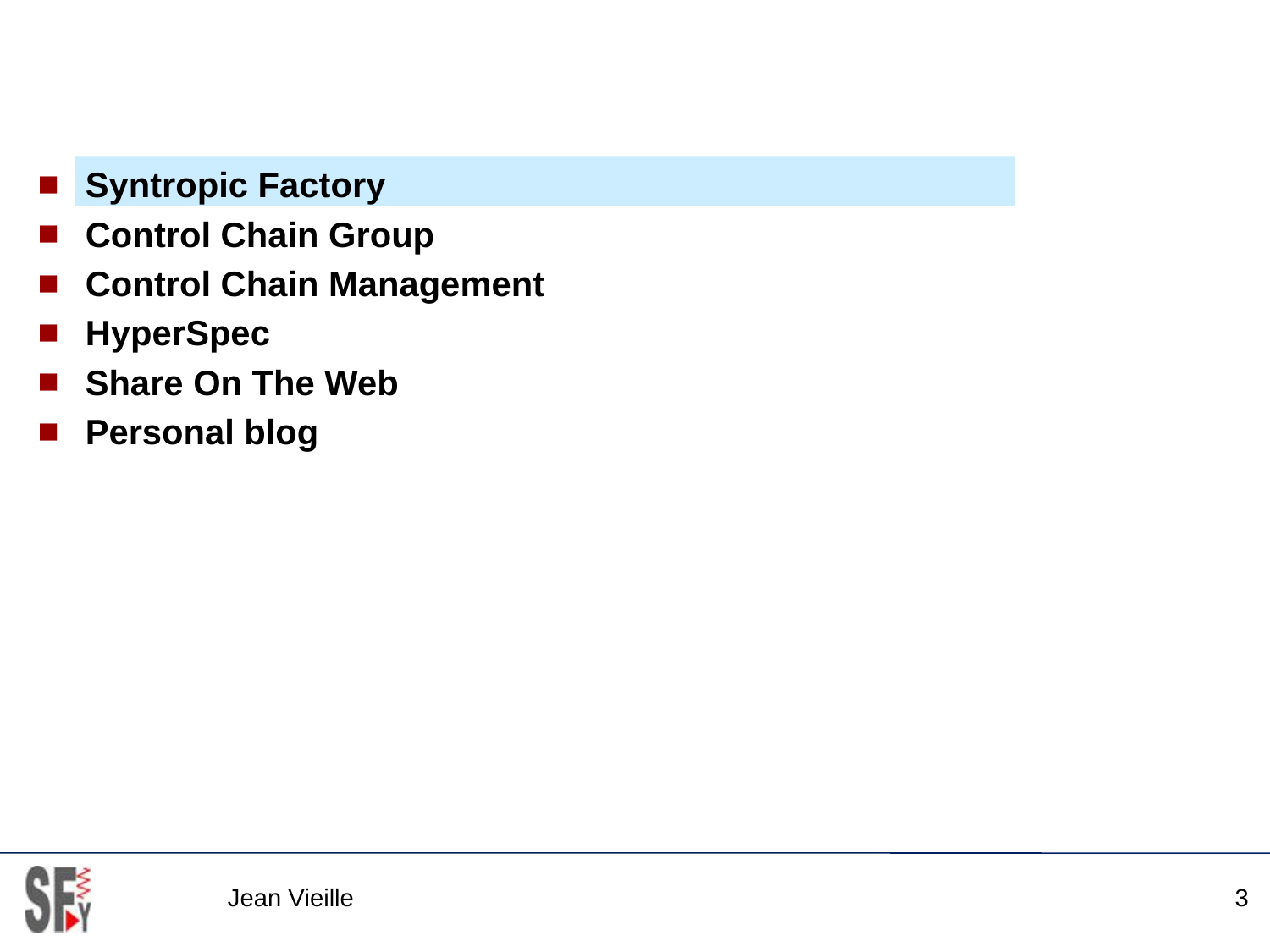

#

Syntropic Factory
Control Chain Group
Control Chain Management
HyperSpec
Share On The Web
Personal blog
Jean Vieille
3